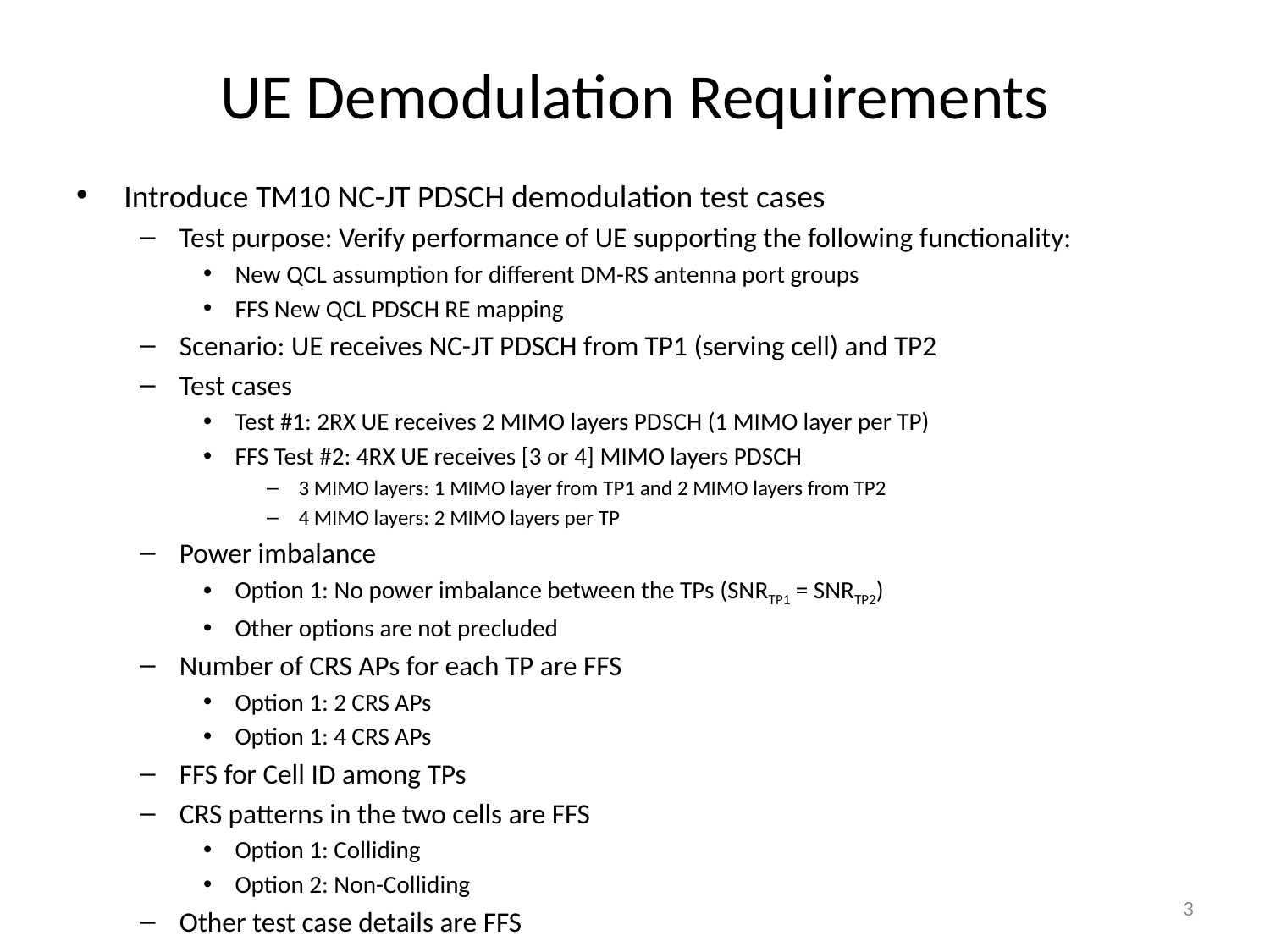

# UE Demodulation Requirements
Introduce TM10 NC-JT PDSCH demodulation test cases
Test purpose: Verify performance of UE supporting the following functionality:
New QCL assumption for different DM-RS antenna port groups
FFS New QCL PDSCH RE mapping
Scenario: UE receives NC-JT PDSCH from TP1 (serving cell) and TP2
Test cases
Test #1: 2RX UE receives 2 MIMO layers PDSCH (1 MIMO layer per TP)
FFS Test #2: 4RX UE receives [3 or 4] MIMO layers PDSCH
3 MIMO layers: 1 MIMO layer from TP1 and 2 MIMO layers from TP2
4 MIMO layers: 2 MIMO layers per TP
Power imbalance
Option 1: No power imbalance between the TPs (SNRTP1 = SNRTP2)
Other options are not precluded
Number of CRS APs for each TP are FFS
Option 1: 2 CRS APs
Option 1: 4 CRS APs
FFS for Cell ID among TPs
CRS patterns in the two cells are FFS
Option 1: Colliding
Option 2: Non-Colliding
Other test case details are FFS

3